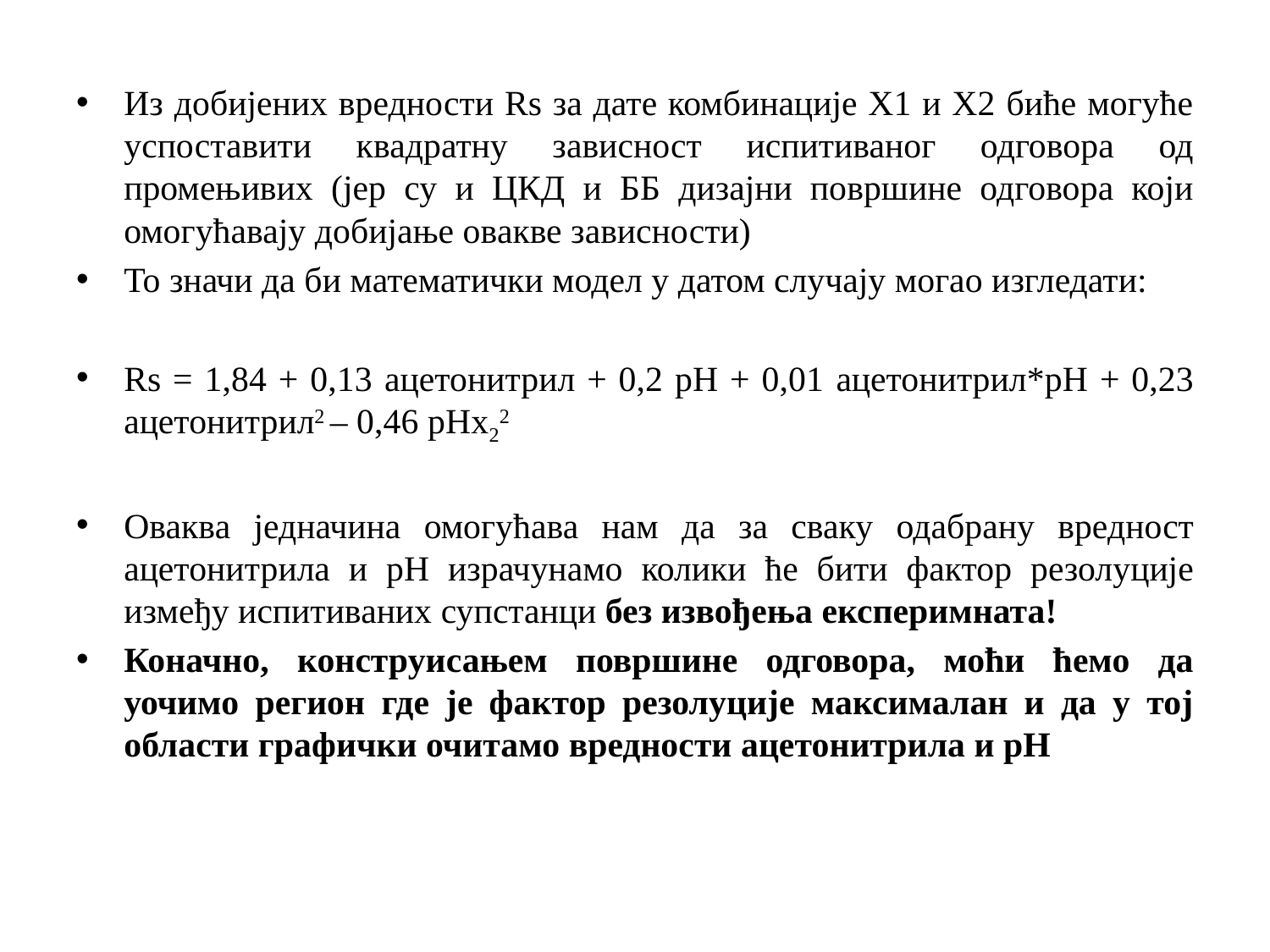

Из добијених вредности Rs за дате комбинације X1 и X2 биће могуће успоставити квадратну зависност испитиваног одговора од промењивих (јер су и ЦКД и ББ дизајни површине одговора који омогућавају добијање овакве зависности)
То значи да би математички модел у датом случају могао изгледати:

Rs = 1,84 + 0,13 ацетонитрил + 0,2 pH + 0,01 ацетонитрил*pH + 0,23 ацетонитрил2 – 0,46 pHx22

Оваква једначина омогућава нам да за сваку одабрану вредност ацетонитрила и pH израчунамо колики ће бити фактор резолуције између испитиваних супстанци без извођења експеримната!
Коначно, конструисањем површине одговора, моћи ћемо да уочимо регион где је фактор резолуције максималан и да у тој области графички очитамо вредности ацетонитрила и pH